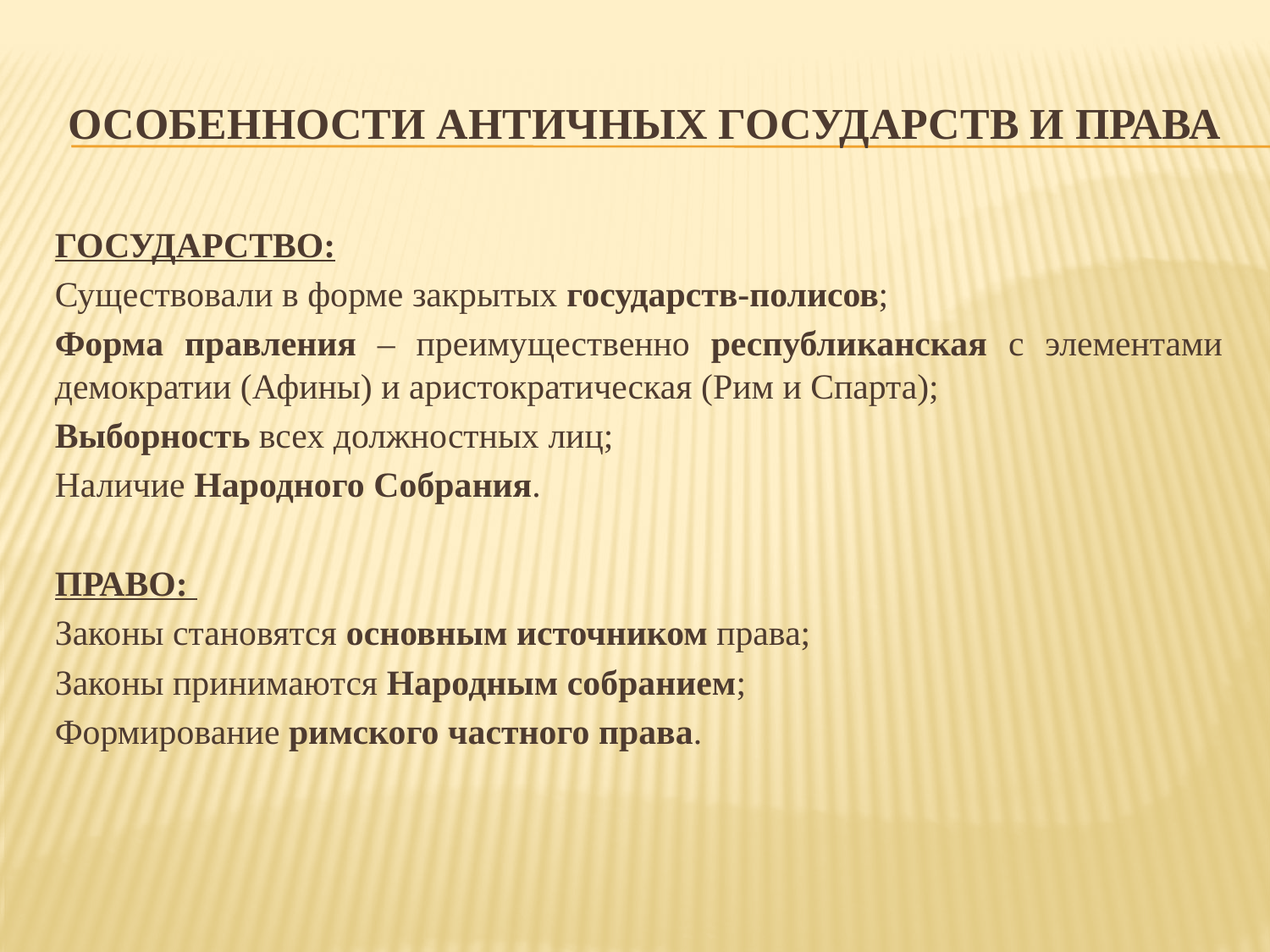

# Особенности античных государств и права
Государство:
Существовали в форме закрытых государств-полисов;
Форма правления – преимущественно республиканская с элементами демократии (Афины) и аристократическая (Рим и Спарта);
Выборность всех должностных лиц;
Наличие Народного Собрания.

ПРАВО:
Законы становятся основным источником права;
Законы принимаются Народным собранием;
Формирование римского частного права.